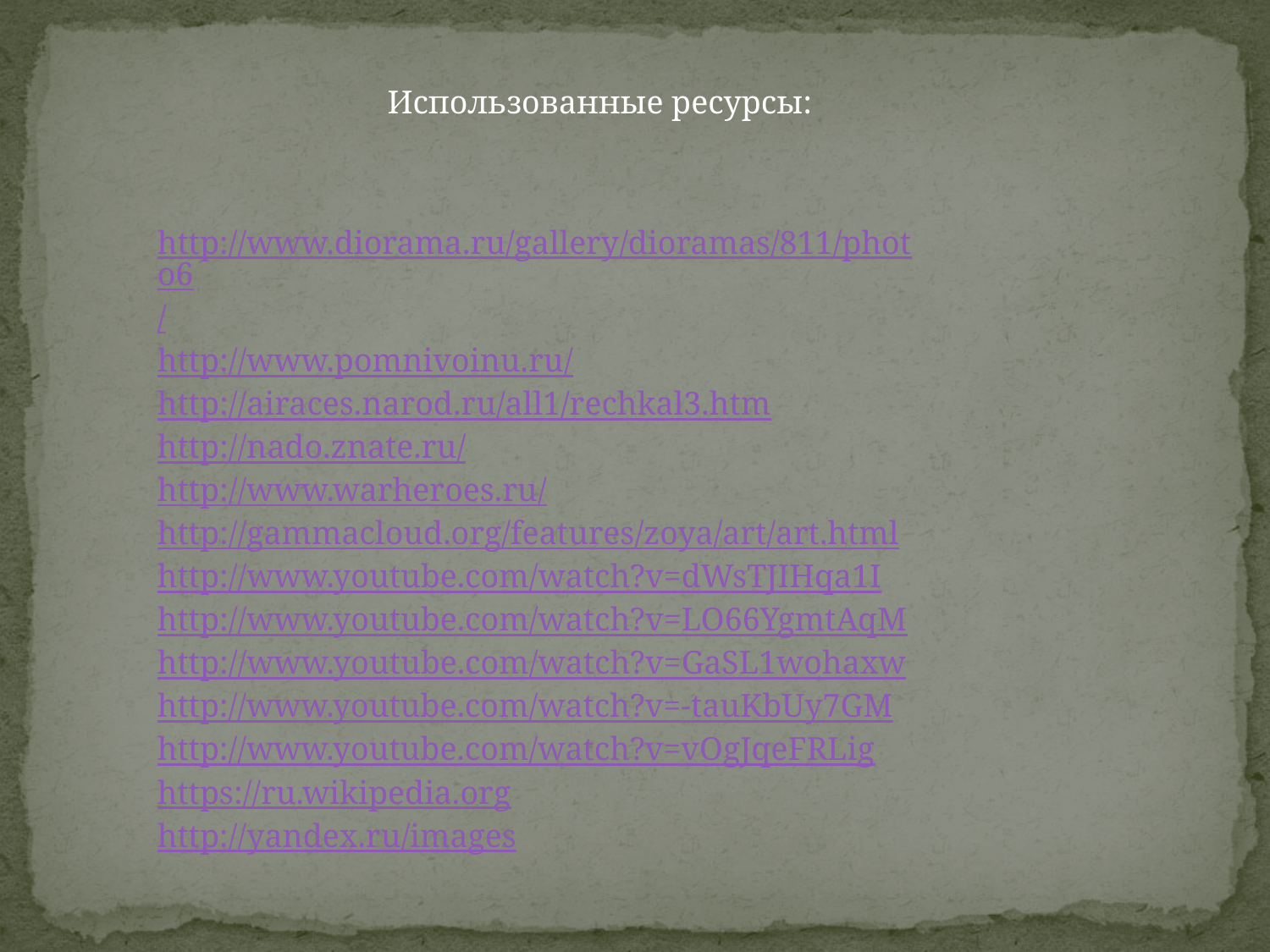

Использованные ресурсы:
http://www.diorama.ru/gallery/dioramas/811/photo6/
http://www.pomnivoinu.ru/
http://airaces.narod.ru/all1/rechkal3.htm
http://nado.znate.ru/
http://www.warheroes.ru/
http://gammacloud.org/features/zoya/art/art.html
http://www.youtube.com/watch?v=dWsTJIHqa1I
http://www.youtube.com/watch?v=LO66YgmtAqM
http://www.youtube.com/watch?v=GaSL1wohaxw
http://www.youtube.com/watch?v=-tauKbUy7GM
http://www.youtube.com/watch?v=vOgJqeFRLig
https://ru.wikipedia.org
http://yandex.ru/images